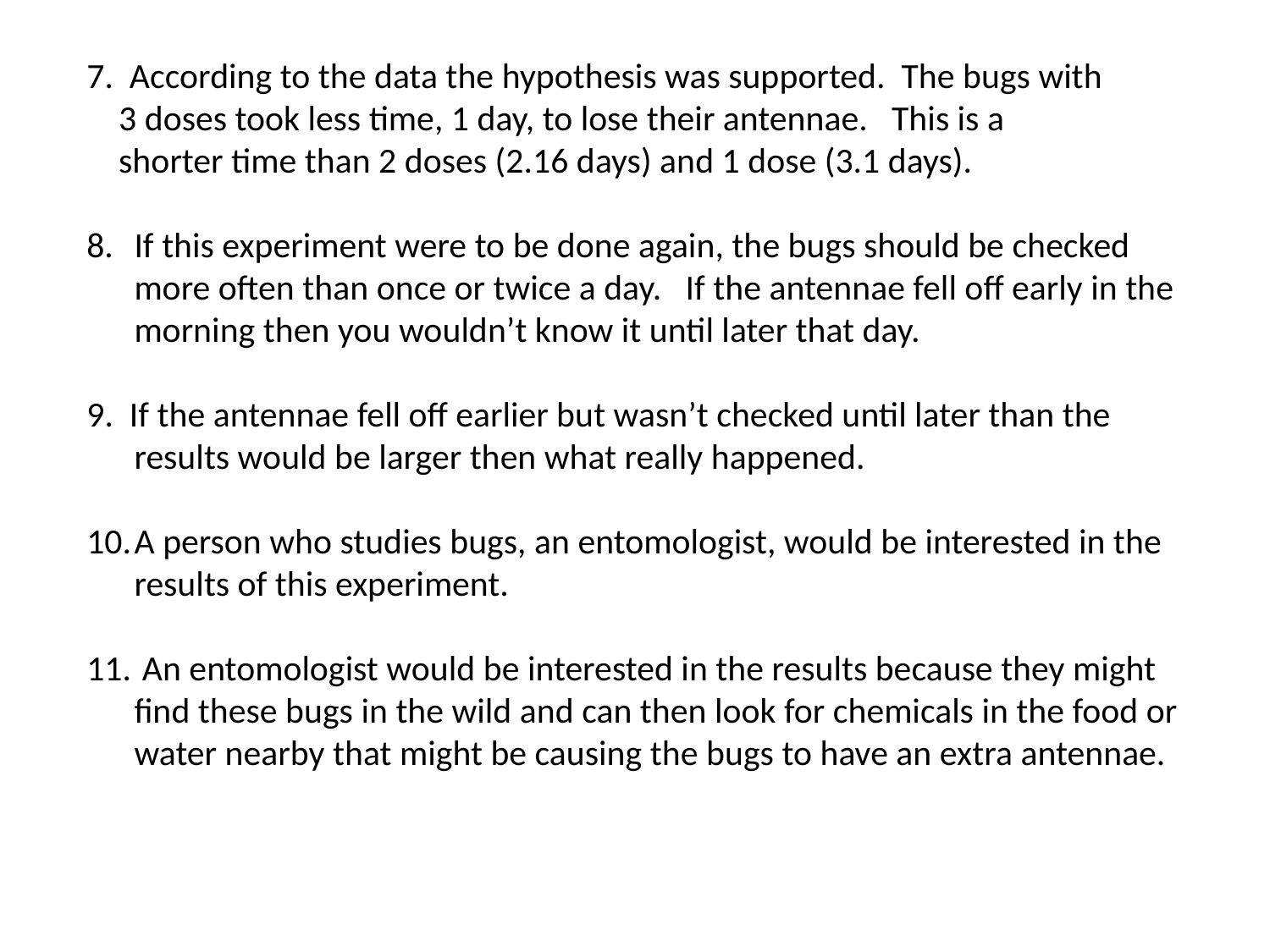

7.  According to the data the hypothesis was supported.  The bugs with
    3 doses took less time, 1 day, to lose their antennae.   This is a
    shorter time than 2 doses (2.16 days) and 1 dose (3.1 days).

If this experiment were to be done again, the bugs should be checked more often than once or twice a day.   If the antennae fell off early in the morning then you wouldn’t know it until later that day.

9.  If the antennae fell off earlier but wasn’t checked until later than the results would be larger then what really happened.

A person who studies bugs, an entomologist, would be interested in the results of this experiment.
 An entomologist would be interested in the results because they might find these bugs in the wild and can then look for chemicals in the food or water nearby that might be causing the bugs to have an extra antennae.